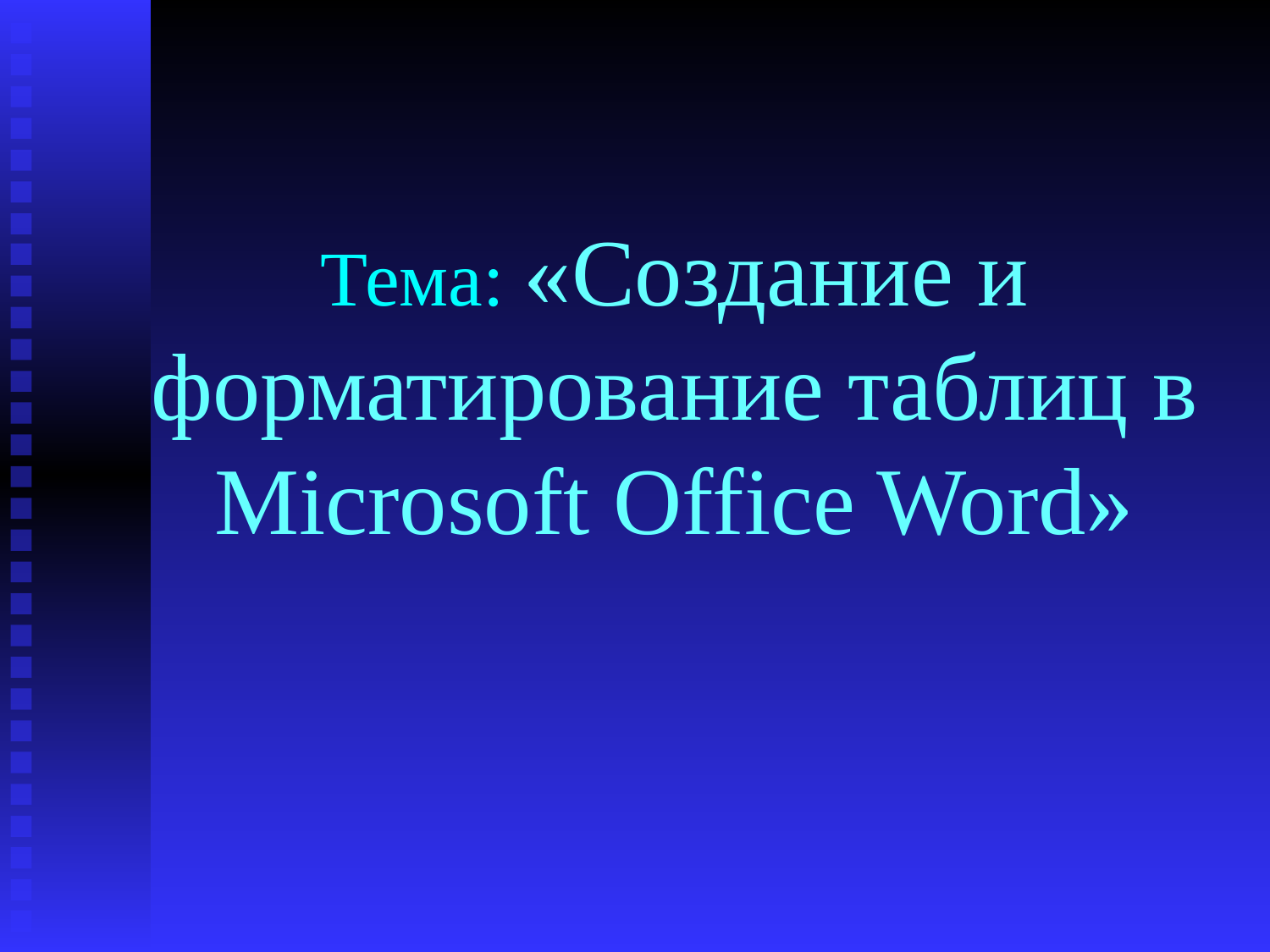

# Тема: «Создание и форматирование таблиц в Microsoft Office Word»